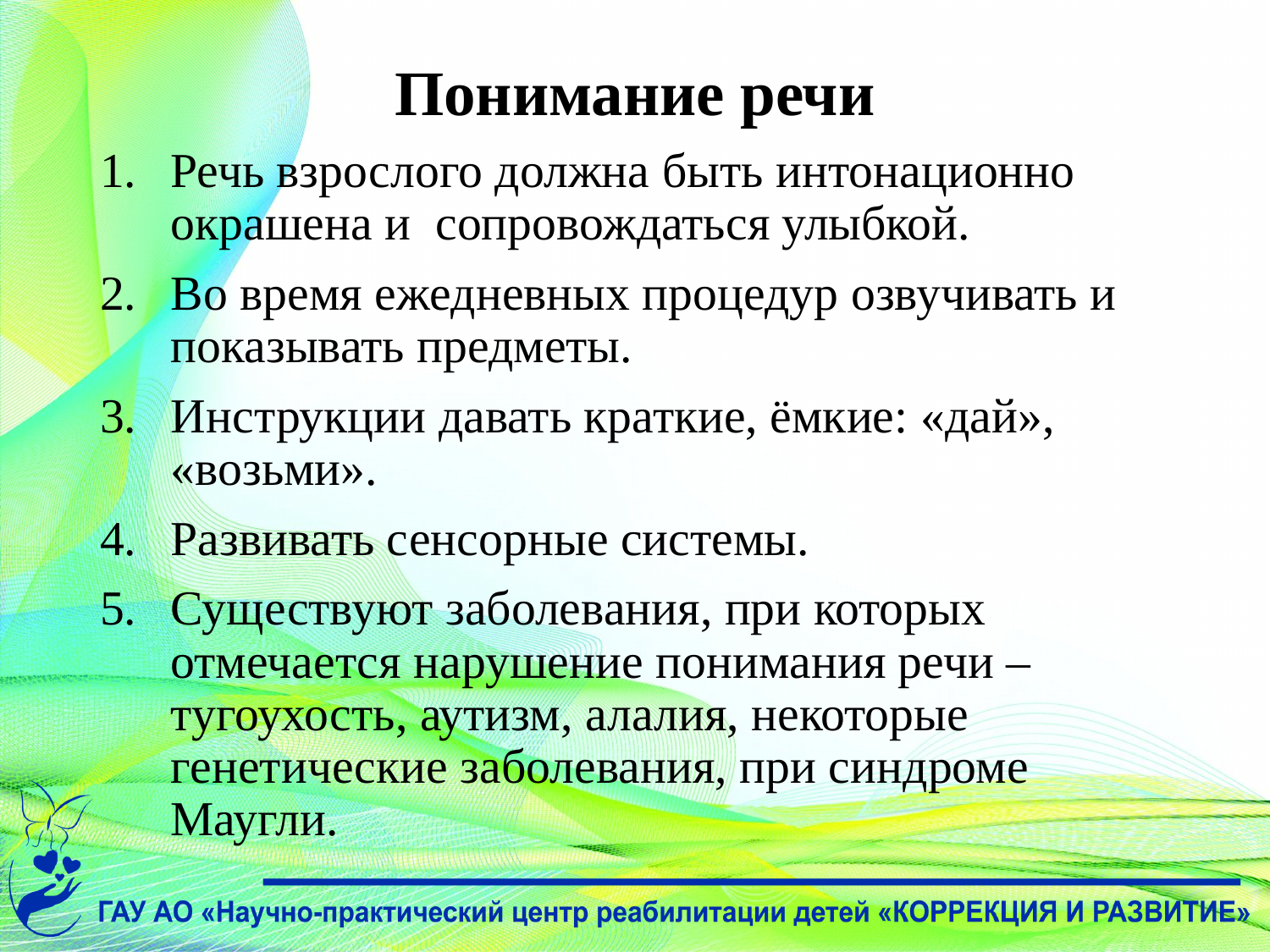

# Понимание речи
Речь взрослого должна быть интонационно окрашена и  сопровождаться улыбкой.
Во время ежедневных процедур озвучивать и показывать предметы.
Инструкции давать краткие, ёмкие: «дай»,  «возьми».
Развивать сенсорные системы.
Существуют заболевания, при которых отмечается нарушение понимания речи – тугоухость, аутизм, алалия, некоторые генетические заболевания, при синдроме Маугли.